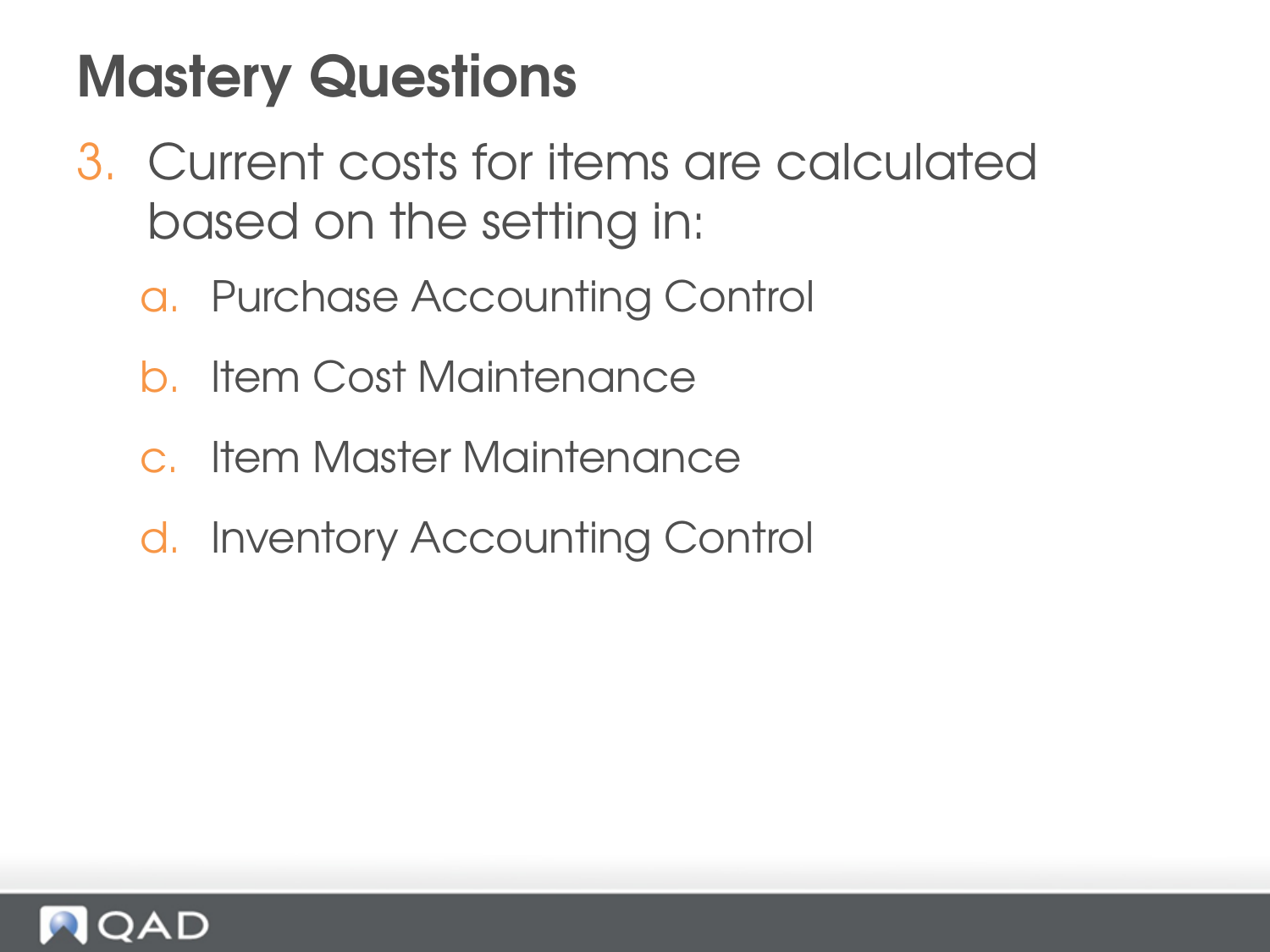

# Mastery Questions
Current costs for items are calculated based on the setting in:
Purchase Accounting Control
Item Cost Maintenance
Item Master Maintenance
Inventory Accounting Control